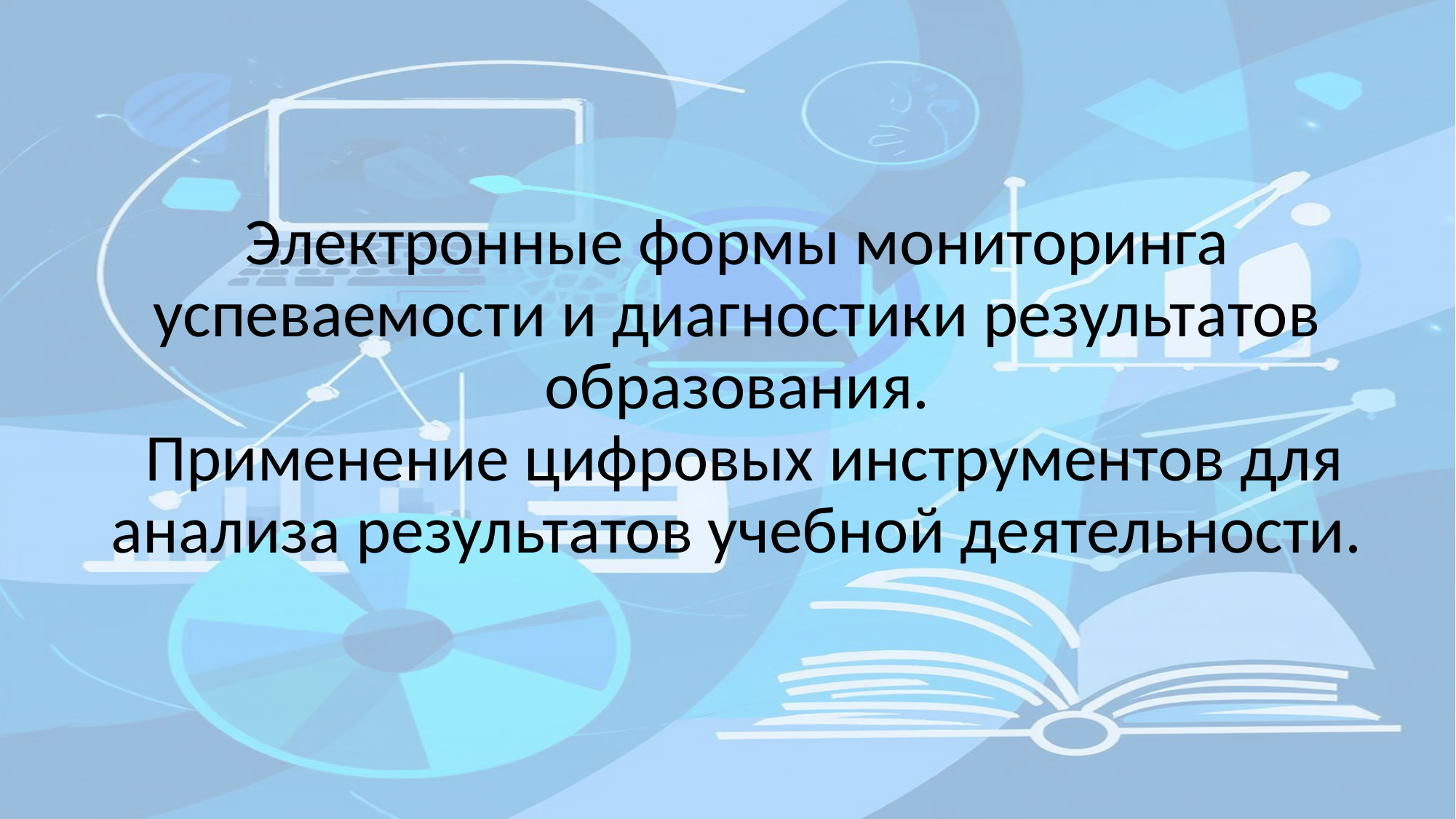

# Электронные формы мониторинга успеваемости и диагностики результатов образования. Применение цифровых инструментов для анализа результатов учебной деятельности.